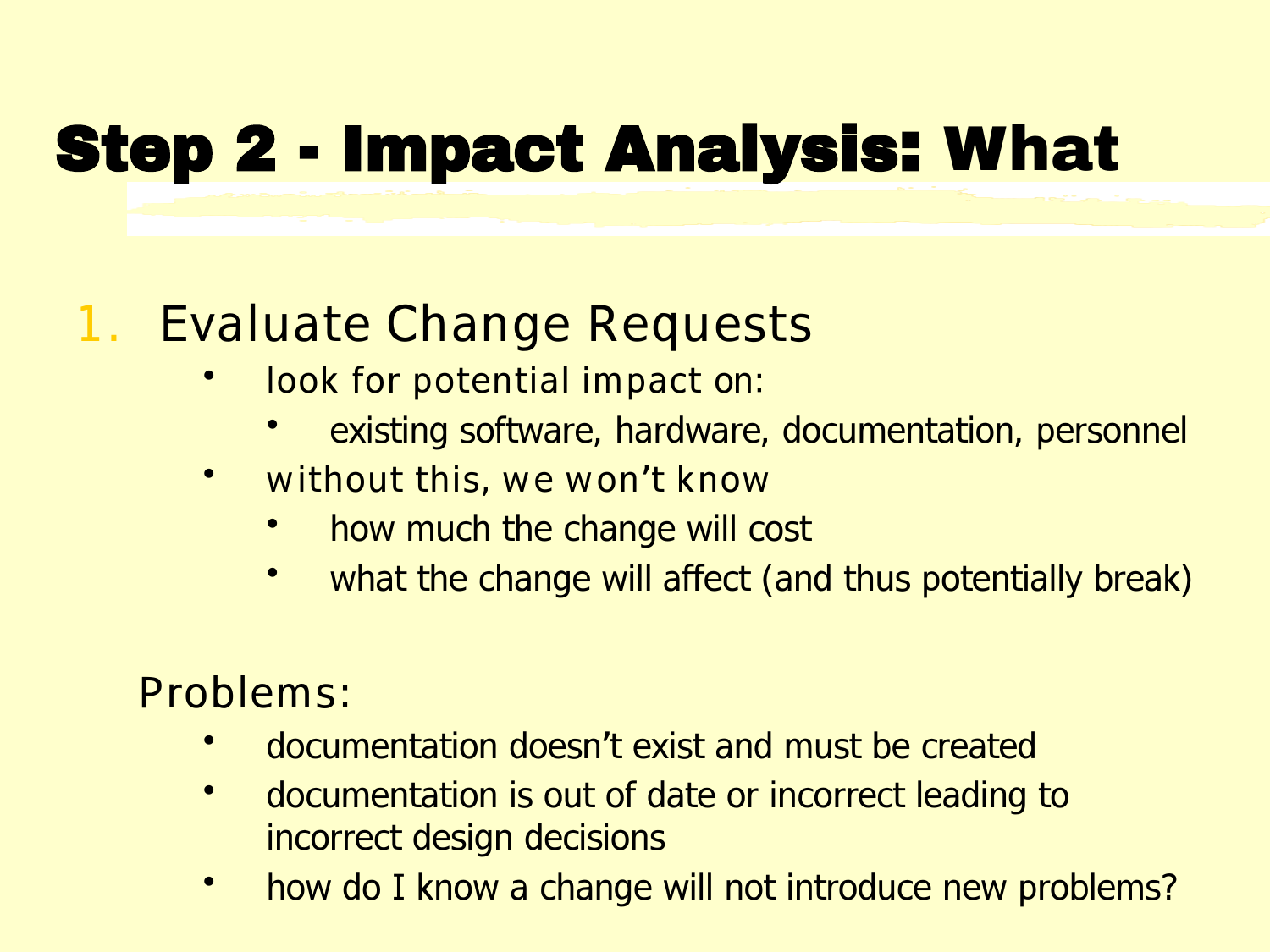

# Step 2 - Impact Analysis: What
Evaluate Change Requests
look for potential impact on:
existing software, hardware, documentation, personnel
without this, we won’t know
how much the change will cost
what the change will affect (and thus potentially break)

Problems:
documentation doesn’t exist and must be created
documentation is out of date or incorrect leading to incorrect design decisions
how do I know a change will not introduce new problems?